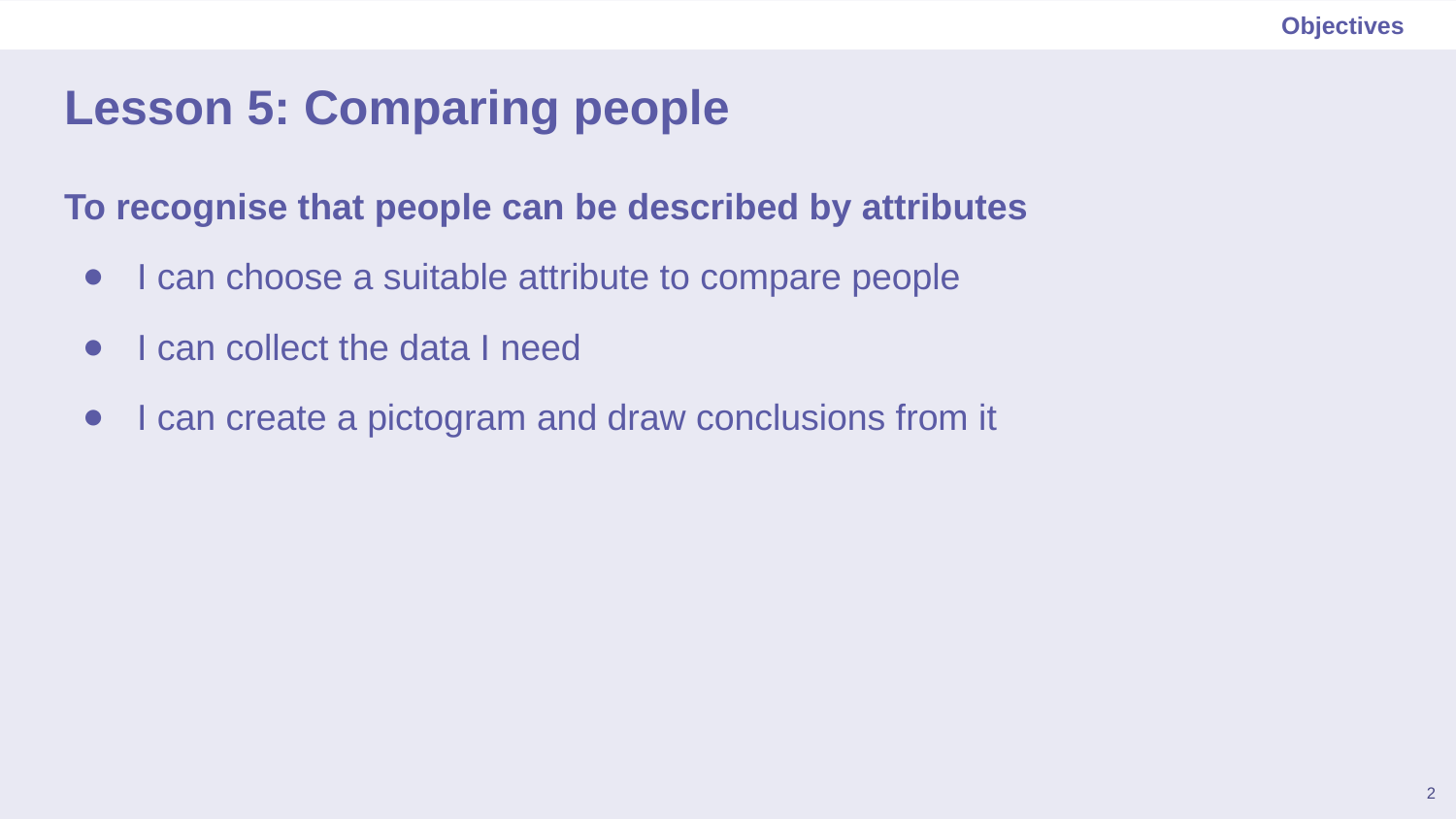

Objectives
# Lesson 5: Comparing people
To recognise that people can be described by attributes
I can choose a suitable attribute to compare people
I can collect the data I need
I can create a pictogram and draw conclusions from it

2